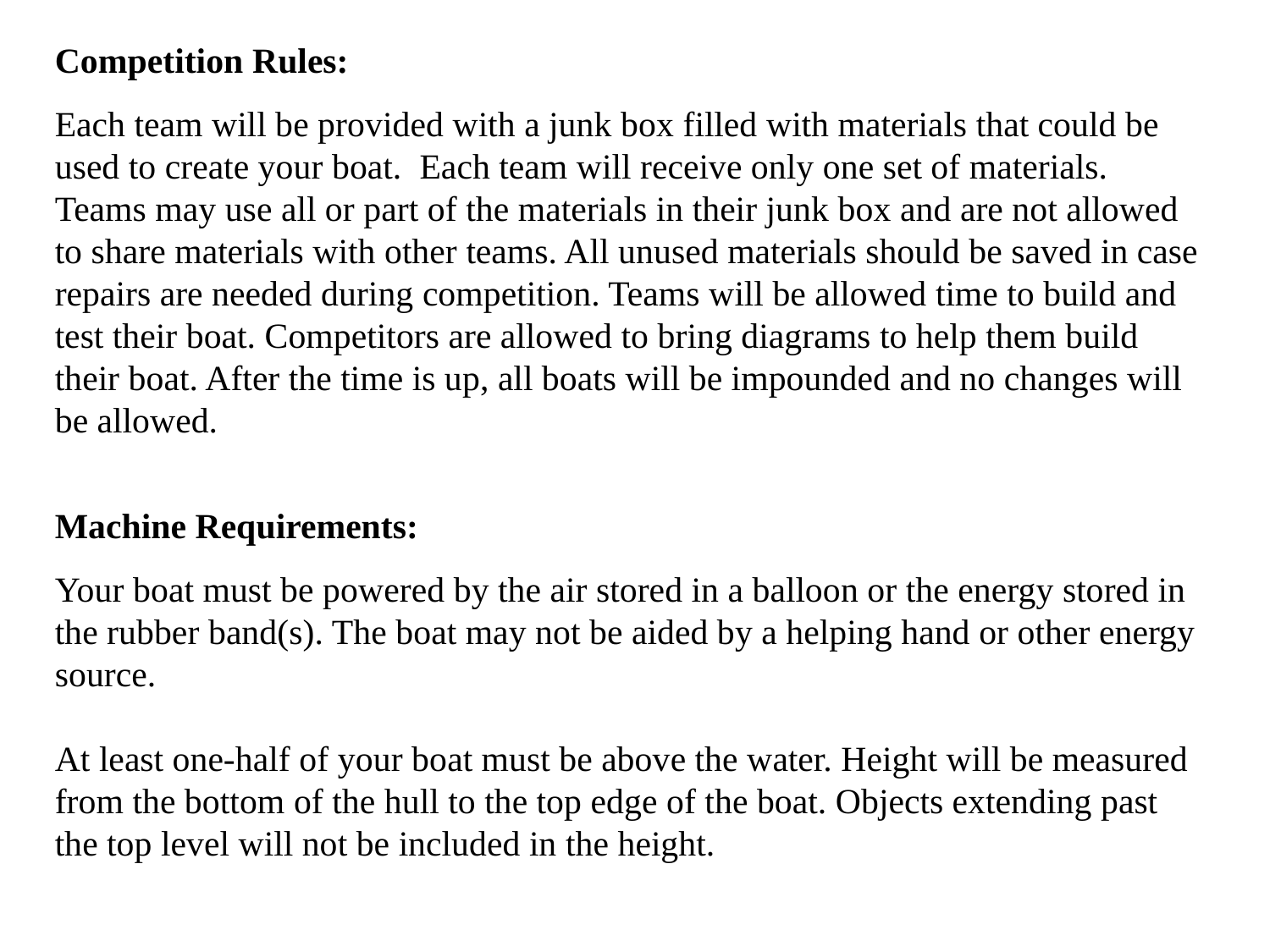

Competition Rules:

Each team will be provided with a junk box filled with materials that could be used to create your boat.  Each team will receive only one set of materials. Teams may use all or part of the materials in their junk box and are not allowed to share materials with other teams. All unused materials should be saved in case repairs are needed during competition. Teams will be allowed time to build and test their boat. Competitors are allowed to bring diagrams to help them build their boat. After the time is up, all boats will be impounded and no changes will be allowed.

Machine Requirements:

Your boat must be powered by the air stored in a balloon or the energy stored in the rubber band(s). The boat may not be aided by a helping hand or other energy source.

At least one-half of your boat must be above the water. Height will be measured from the bottom of the hull to the top edge of the boat. Objects extending past the top level will not be included in the height.